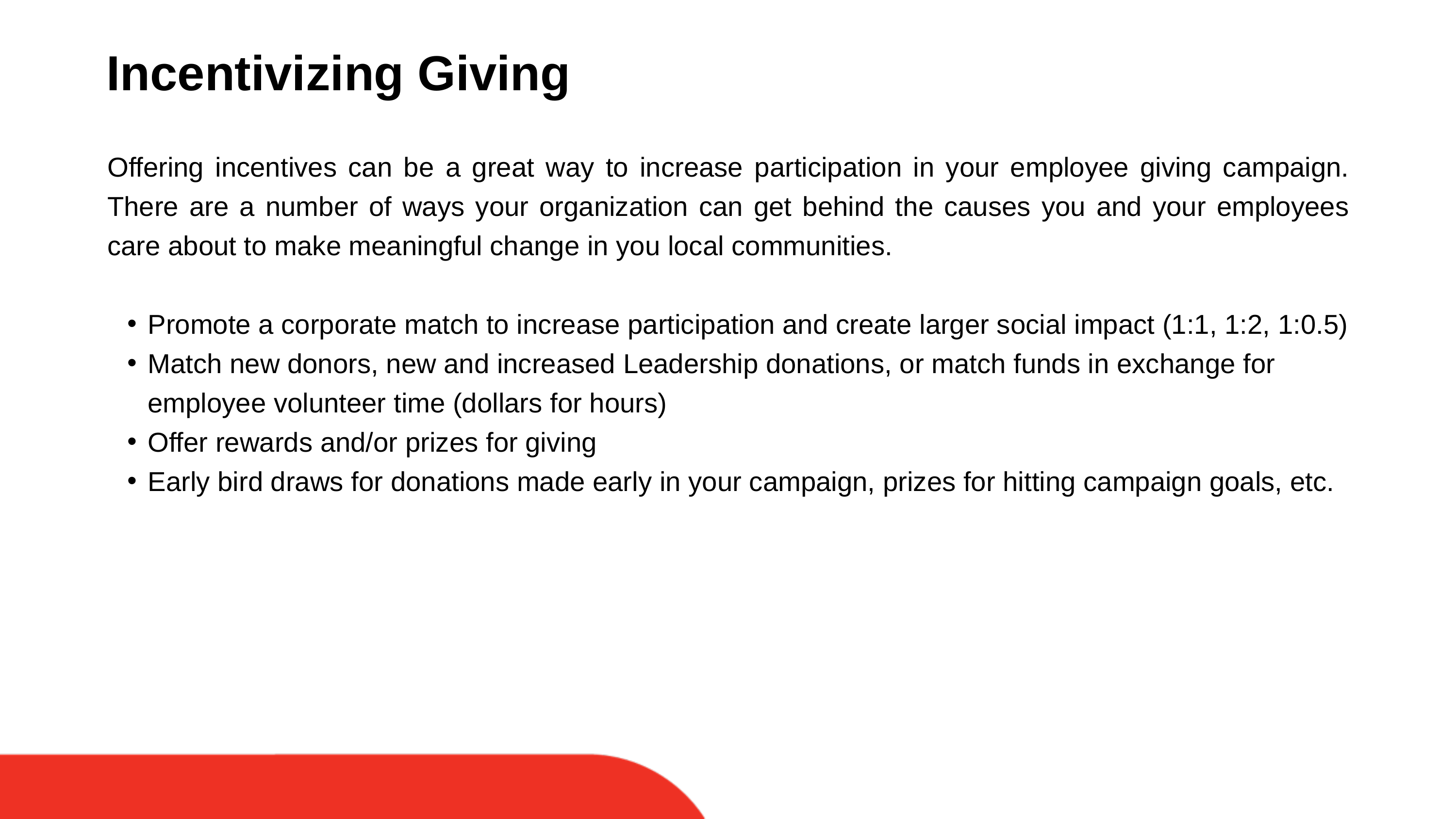

Incentivizing Giving
Offering incentives can be a great way to increase participation in your employee giving campaign. There are a number of ways your organization can get behind the causes you and your employees care about to make meaningful change in you local communities.

Promote a corporate match to increase participation and create larger social impact (1:1, 1:2, 1:0.5)
Match new donors, new and increased Leadership donations, or match funds in exchange for employee volunteer time (dollars for hours)
Offer rewards and/or prizes for giving
Early bird draws for donations made early in your campaign, prizes for hitting campaign goals, etc.